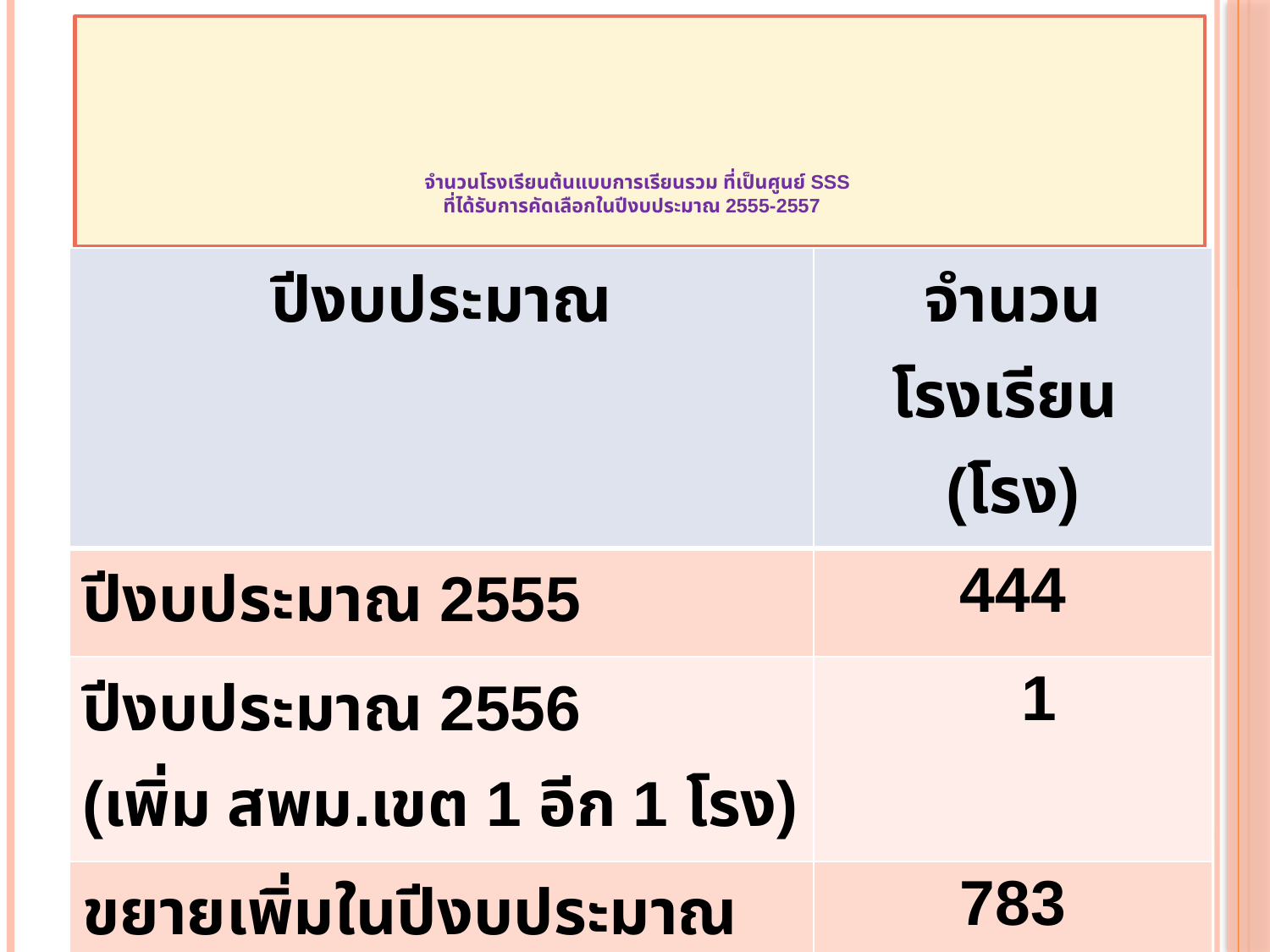

# จำนวนโรงเรียนต้นแบบการเรียนรวม ที่เป็นศูนย์ SSS ที่ได้รับการคัดเลือกในปีงบประมาณ 2555-2557
| ปีงบประมาณ | จำนวนโรงเรียน (โรง) |
| --- | --- |
| ปีงบประมาณ 2555 | 444 |
| ปีงบประมาณ 2556 (เพิ่ม สพม.เขต 1 อีก 1 โรง) | 1 |
| ขยายเพิ่มในปีงบประมาณ 2557 | 783 |
| รวม | 1,228 |